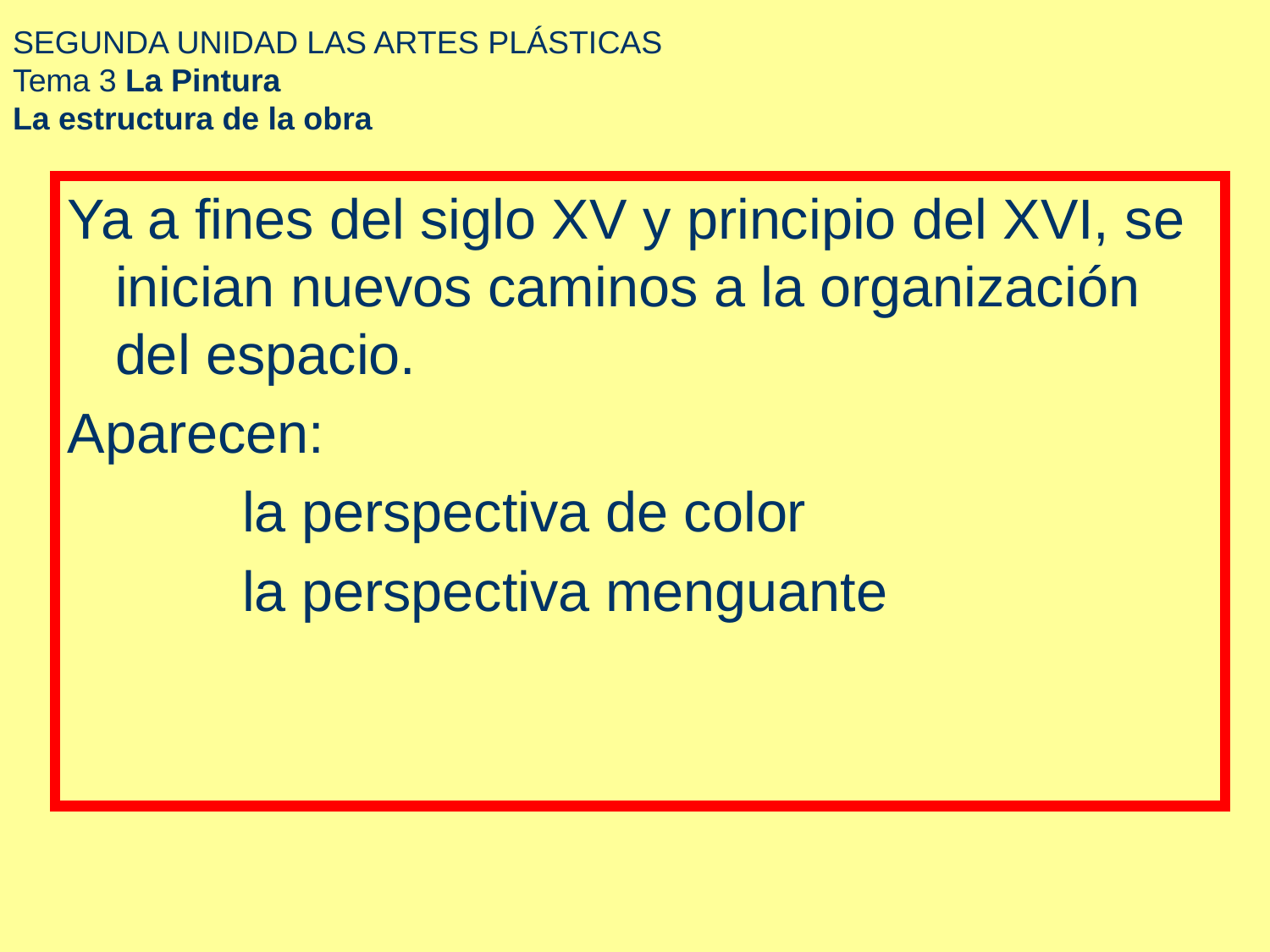

# SEGUNDA UNIDAD LAS ARTES PLÁSTICAS Tema 3 La Pintura La estructura de la obra
Ya a fines del siglo XV y principio del XVI, se inician nuevos caminos a la organización del espacio.
Aparecen:
		la perspectiva de color
		la perspectiva menguante